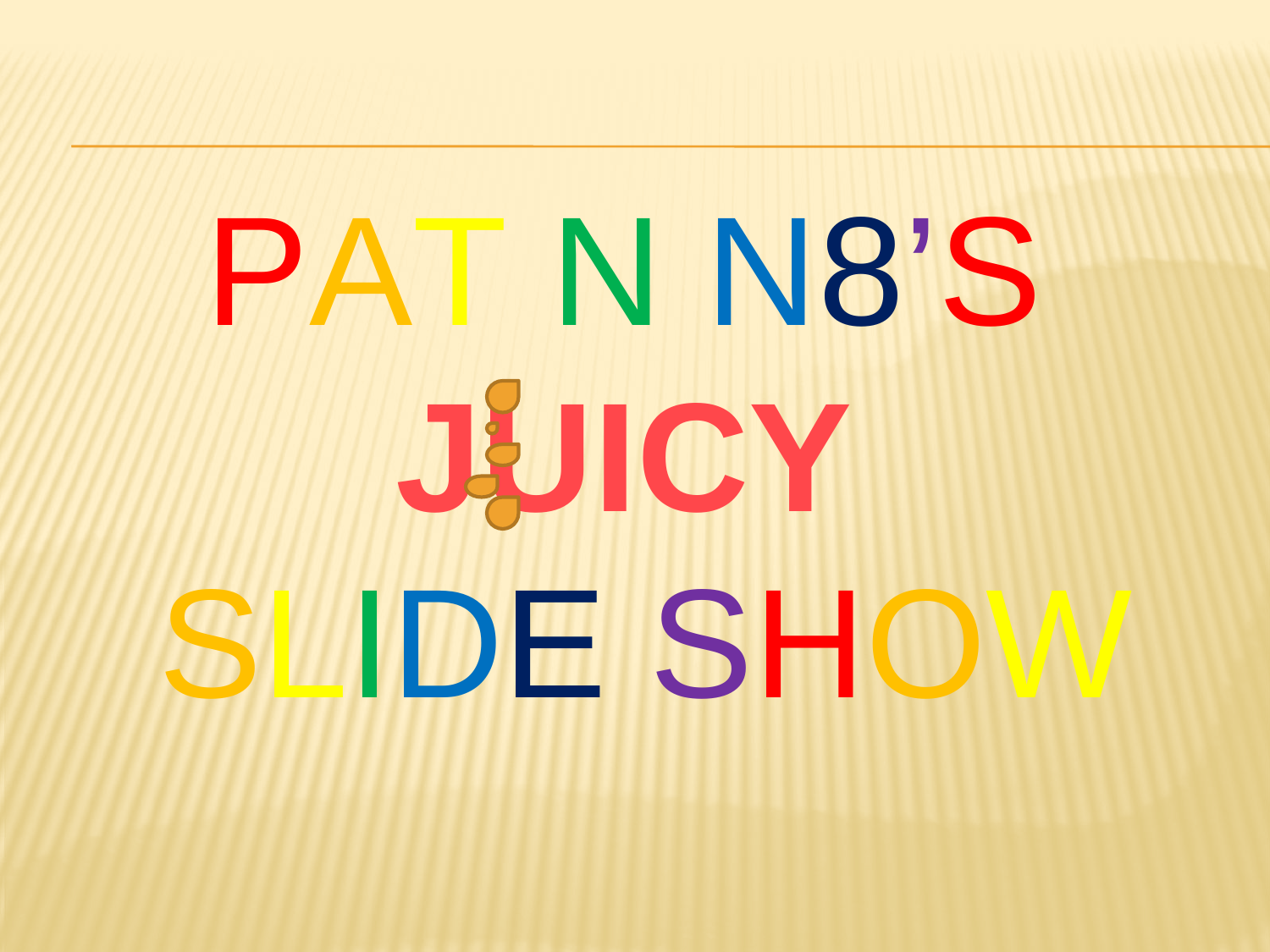

# Pat n N8’s Juicy Slide Show